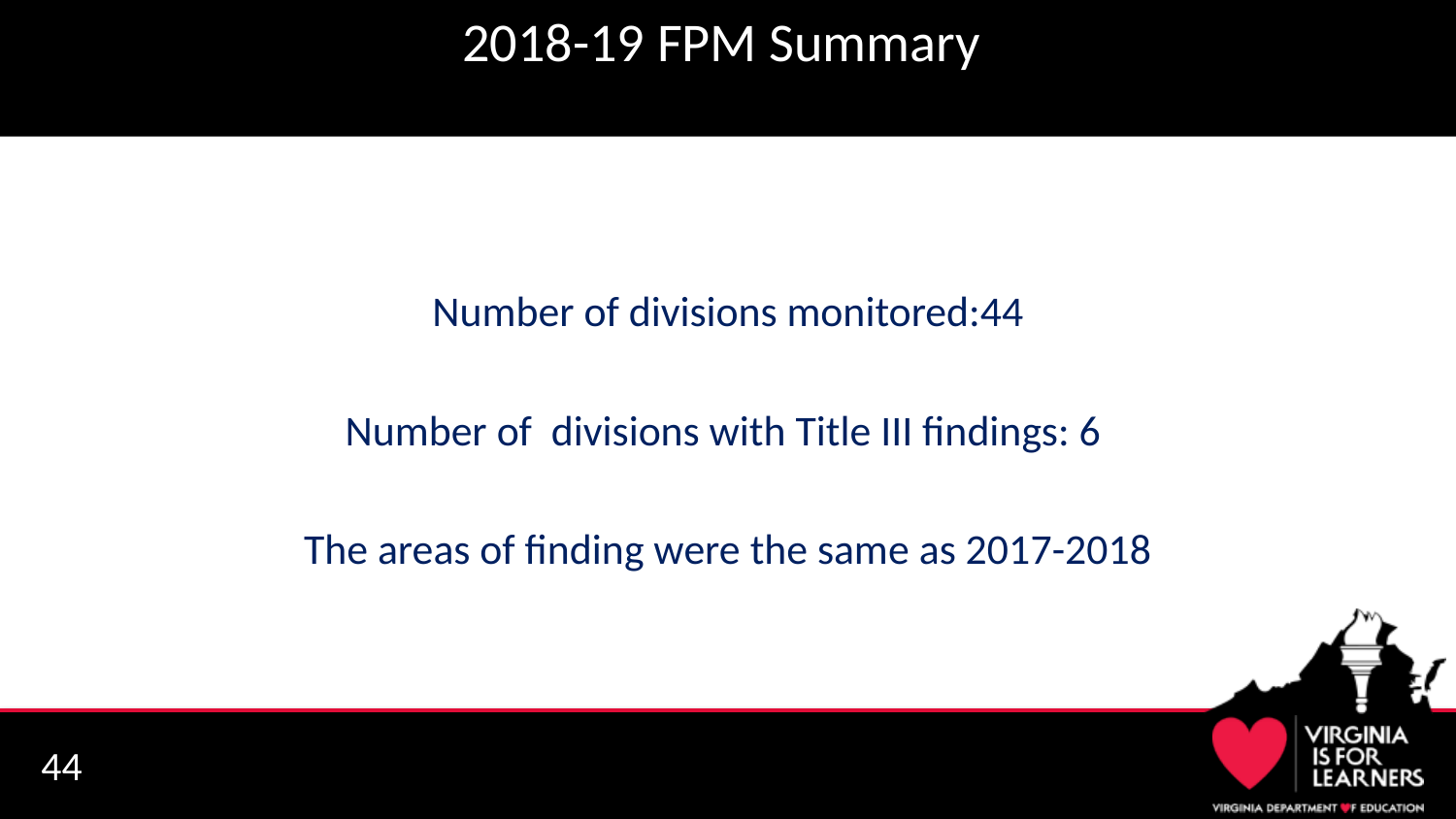

# 2018-19 FPM Summary

Number of divisions monitored:44

Number of  divisions with Title III findings: 6

The areas of finding were the same as 2017-2018